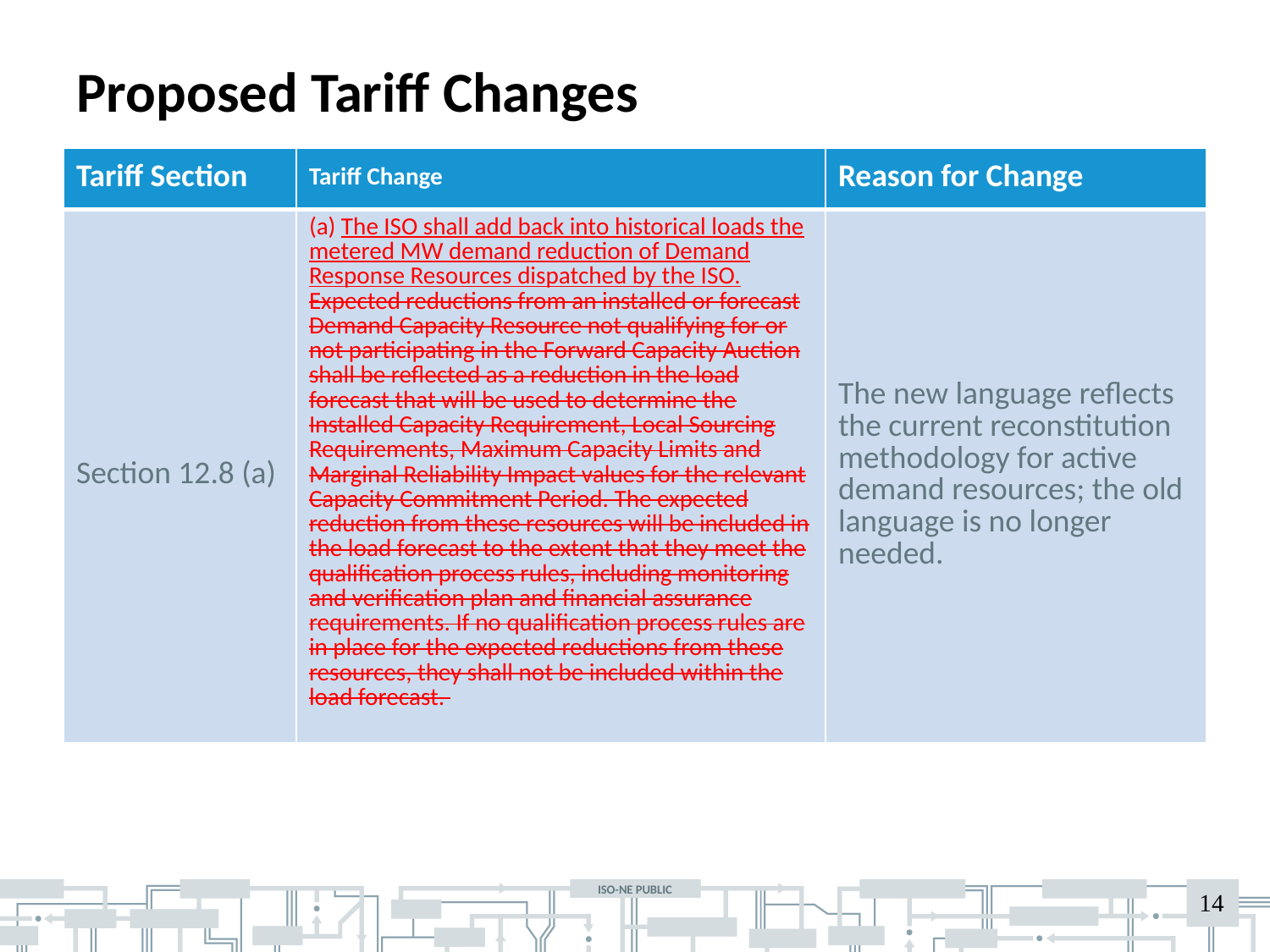

# Proposed Tariff Changes
| Tariff Section | Tariff Change | Reason for Change |
| --- | --- | --- |
| Section 12.8 (a) | (a) The ISO shall add back into historical loads the metered MW demand reduction of Demand Response Resources dispatched by the ISO. Expected reductions from an installed or forecast Demand Capacity Resource not qualifying for or not participating in the Forward Capacity Auction shall be reflected as a reduction in the load forecast that will be used to determine the Installed Capacity Requirement, Local Sourcing Requirements, Maximum Capacity Limits and Marginal Reliability Impact values for the relevant Capacity Commitment Period. The expected reduction from these resources will be included in the load forecast to the extent that they meet the qualification process rules, including monitoring and verification plan and financial assurance requirements. If no qualification process rules are in place for the expected reductions from these resources, they shall not be included within the load forecast. | The new language reflects the current reconstitution methodology for active demand resources; the old language is no longer needed. |
14